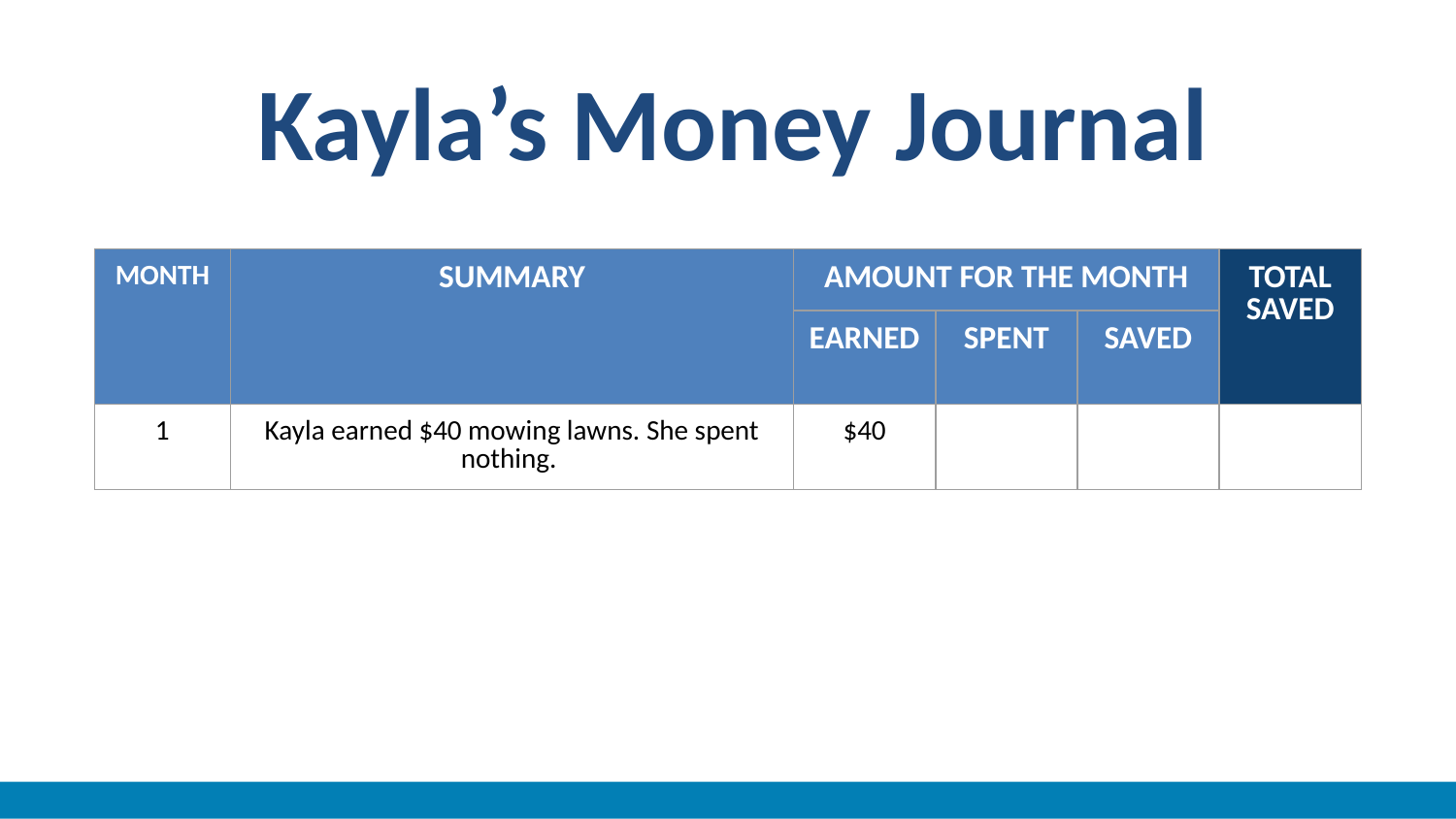

Kayla’s Money Journal
| MONTH | SUMMARY | AMOUNT FOR THE MONTH |  |  | TOTAL SAVED |
| --- | --- | --- | --- | --- | --- |
|  |  | EARNED | SPENT | SAVED |  |
| 1 | Kayla earned $40 mowing lawns. She spent nothing. | $40 |  |  |  |